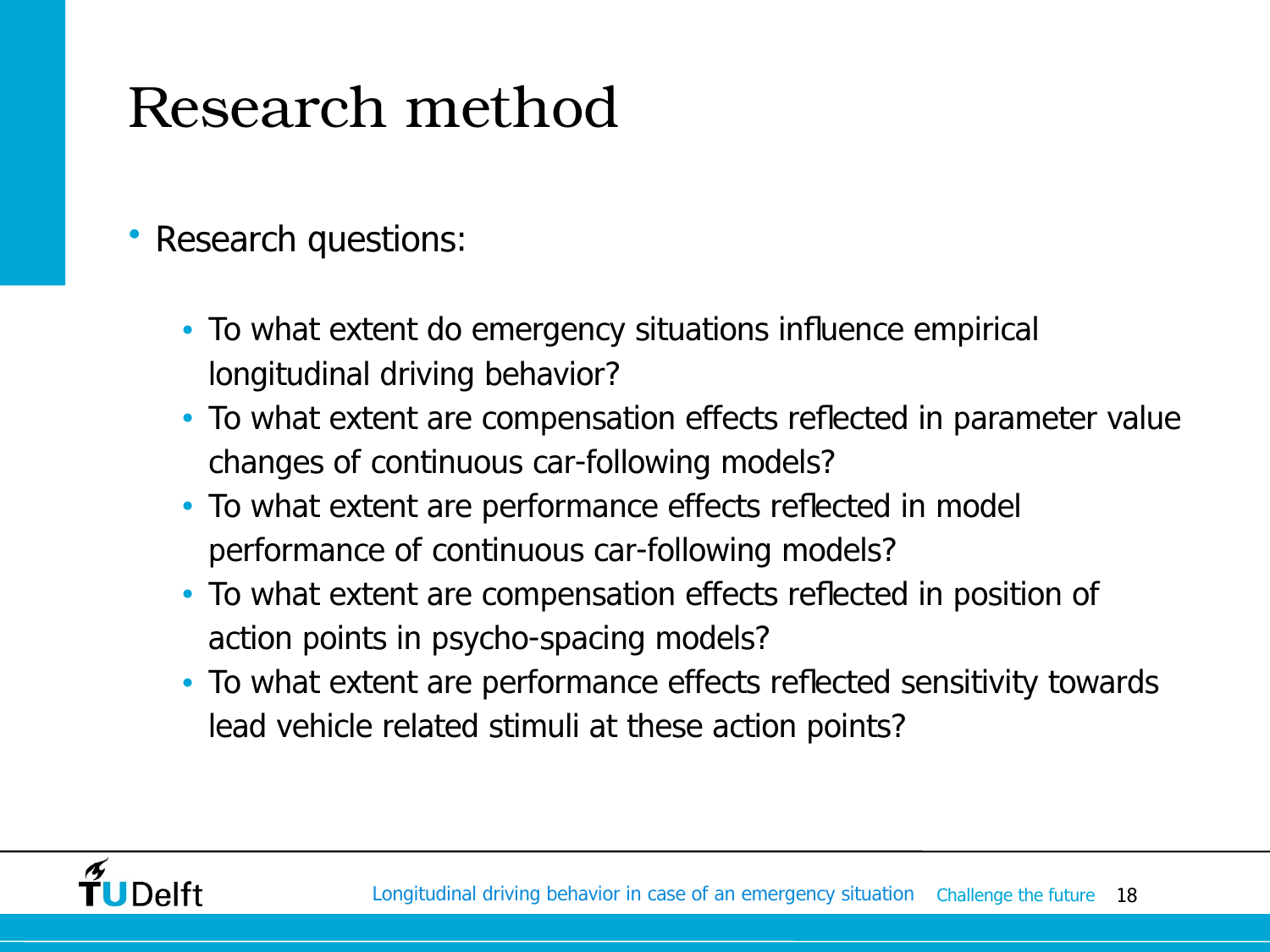

# Research method
Research questions:

To what extent do emergency situations influence empirical longitudinal driving behavior?
To what extent are compensation effects reflected in parameter value changes of continuous car-following models?
To what extent are performance effects reflected in model performance of continuous car-following models?
To what extent are compensation effects reflected in position of action points in psycho-spacing models?
To what extent are performance effects reflected sensitivity towards lead vehicle related stimuli at these action points?